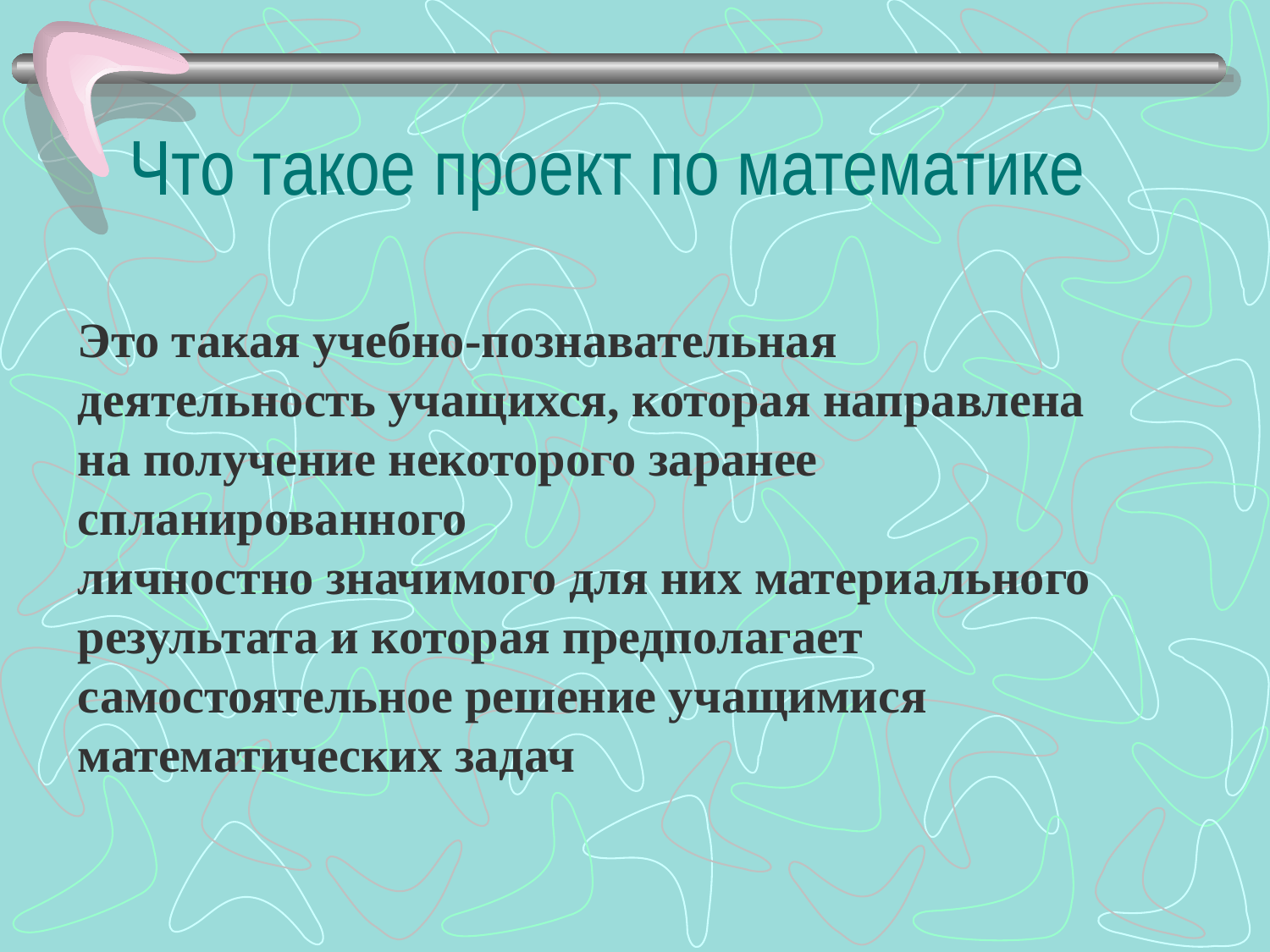

# Что такое проект по математике

Это такая учебно-познавательная
деятельность учащихся, которая направлена на получение некоторого заранее спланированного
личностно значимого для них материального результата и которая предполагает самостоятельное решение учащимися математических задач